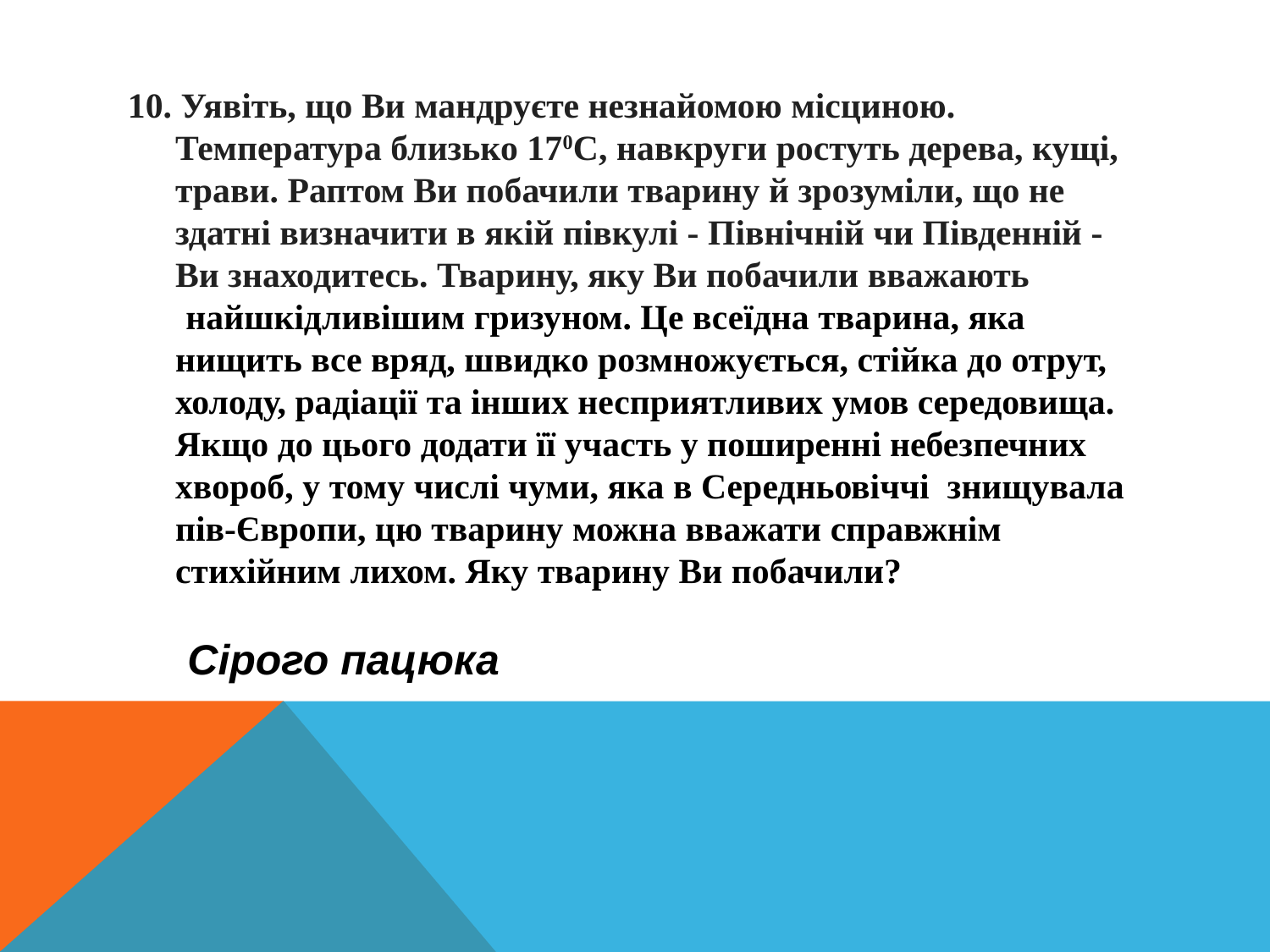

10. Уявіть, що Ви мандруєте незнайомою місциною. Температура близько 170С, навкруги ростуть дерева, кущі, трави. Раптом Ви побачили тварину й зрозуміли, що не здатні визначити в якій півкулі - Північній чи Південній - Ви знаходитесь. Тварину, яку Ви побачили вважають  найшкідливішим гризуном. Це всеїдна тварина, яка нищить все вряд, швидко розмножується, стійка до отрут, холоду, радіації та інших несприятливих умов середовища. Якщо до цього додати її участь у поширенні небезпечних хвороб, у тому числі чуми, яка в Середньовіччі  знищувала пів-Європи, цю тварину можна вважати справжнім стихійним лихом. Яку тварину Ви побачили?
Сірого пацюка